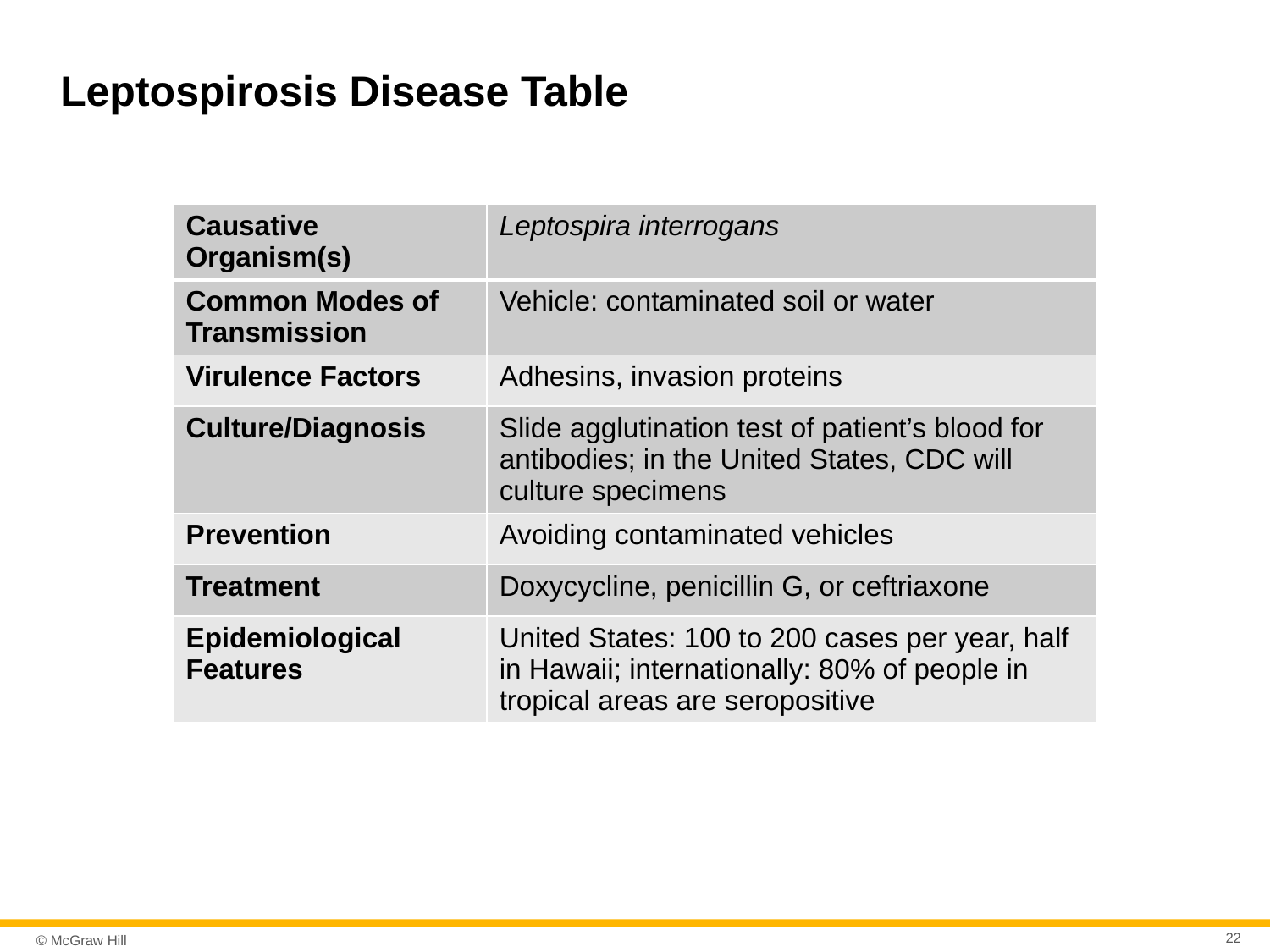

# Leptospirosis Disease Table
| Causative Organism(s) | Leptospira interrogans |
| --- | --- |
| Common Modes of Transmission | Vehicle: contaminated soil or water |
| Virulence Factors | Adhesins, invasion proteins |
| Culture/Diagnosis | Slide agglutination test of patient’s blood for antibodies; in the United States, CDC will culture specimens |
| Prevention | Avoiding contaminated vehicles |
| Treatment | Doxycycline, penicillin G, or ceftriaxone |
| Epidemiological Features | United States: 100 to 200 cases per year, half in Hawaii; internationally: 80% of people in tropical areas are seropositive |